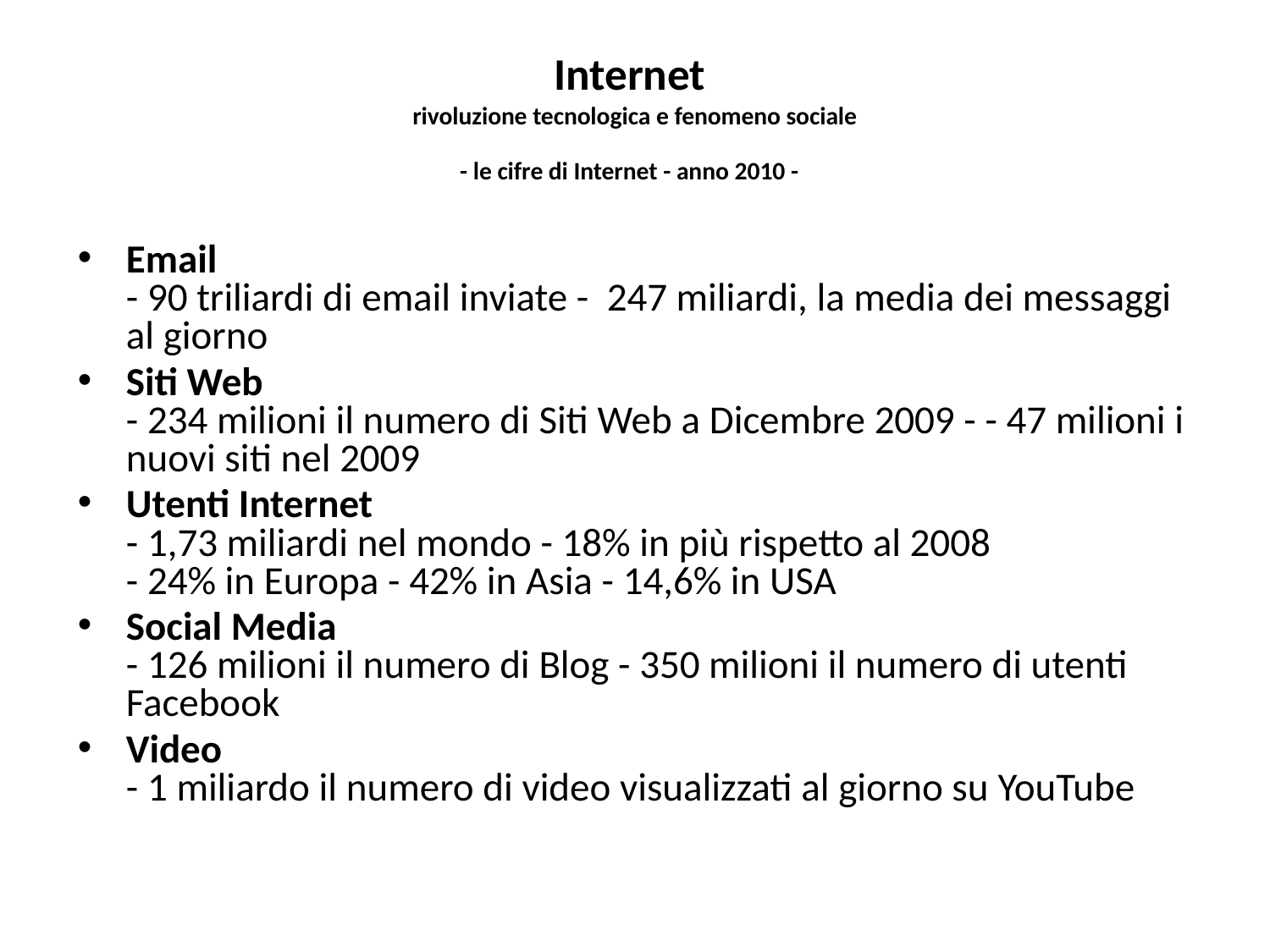

# Internet rivoluzione tecnologica e fenomeno sociale - le cifre di Internet - anno 2010 -
Email
- 90 triliardi di email inviate -  247 miliardi, la media dei messaggi al giorno
Siti Web
- 234 milioni il numero di Siti Web a Dicembre 2009 - - 47 milioni i nuovi siti nel 2009
Utenti Internet
- 1,73 miliardi nel mondo - 18% in più rispetto al 2008
- 24% in Europa - 42% in Asia - 14,6% in USA
Social Media
- 126 milioni il numero di Blog - 350 milioni il numero di utenti Facebook
Video
- 1 miliardo il numero di video visualizzati al giorno su YouTube